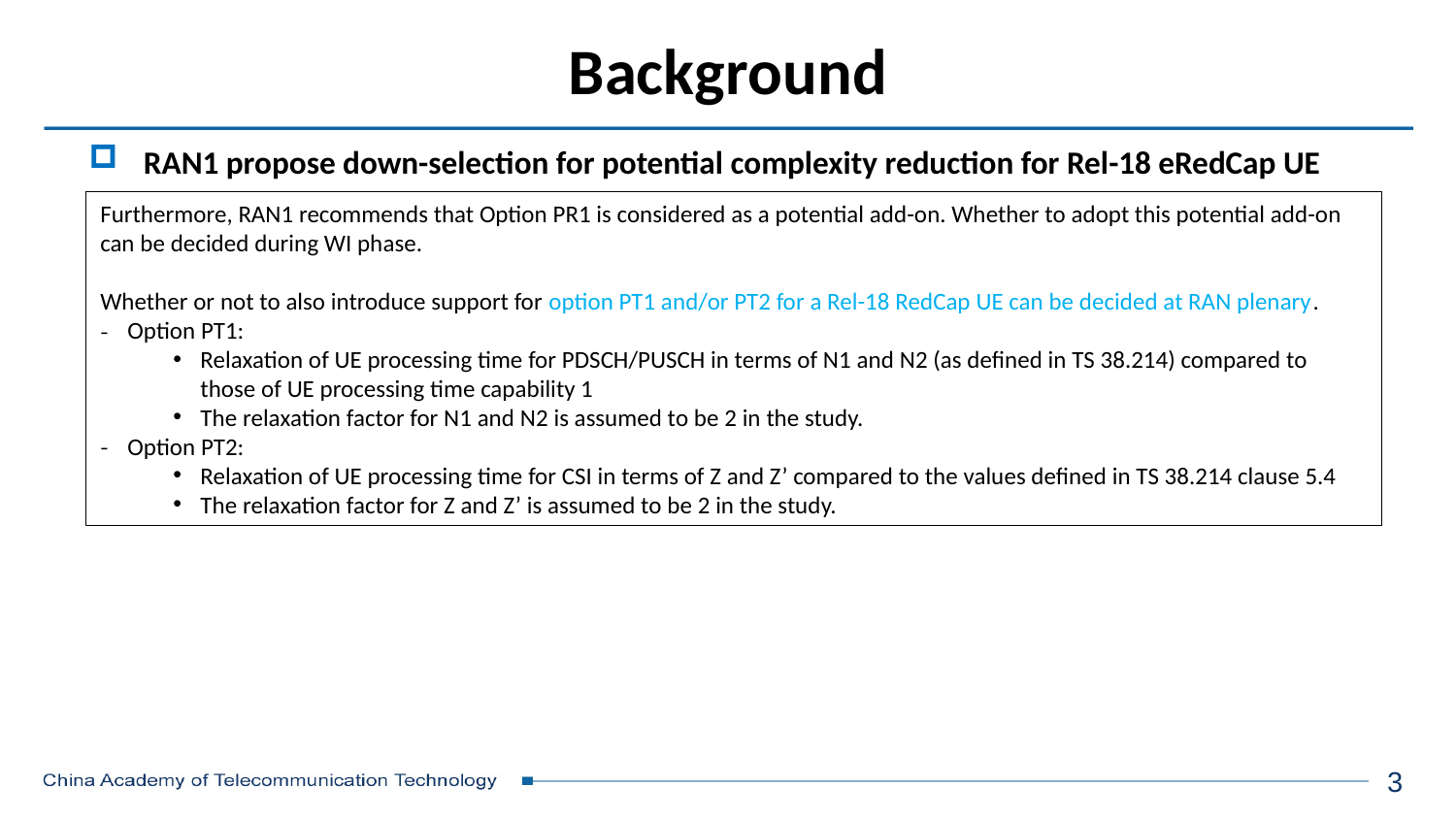

# Background
RAN1 propose down-selection for potential complexity reduction for Rel-18 eRedCap UE
Furthermore, RAN1 recommends that Option PR1 is considered as a potential add-on. Whether to adopt this potential add-on can be decided during WI phase.

Whether or not to also introduce support for option PT1 and/or PT2 for a Rel-18 RedCap UE can be decided at RAN plenary.
Option PT1:
Relaxation of UE processing time for PDSCH/PUSCH in terms of N1 and N2 (as defined in TS 38.214) compared to those of UE processing time capability 1
The relaxation factor for N1 and N2 is assumed to be 2 in the study.
Option PT2:
Relaxation of UE processing time for CSI in terms of Z and Z’ compared to the values defined in TS 38.214 clause 5.4
The relaxation factor for Z and Z’ is assumed to be 2 in the study.
3